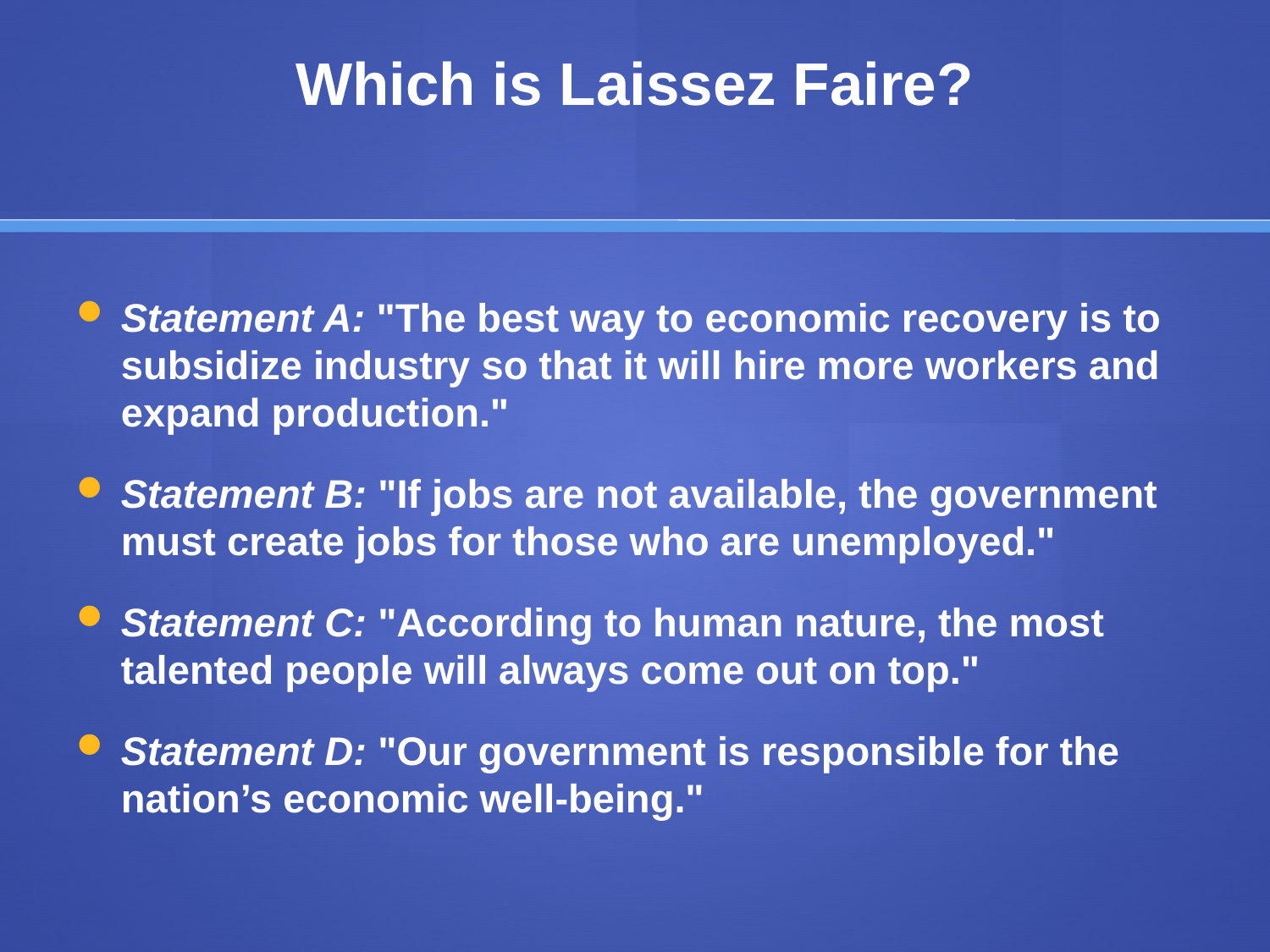

# Which is Laissez Faire?
Statement A: "The best way to economic recovery is to subsidize industry so that it will hire more workers and expand production."
Statement B: "If jobs are not available, the government must create jobs for those who are unemployed."
Statement C: "According to human nature, the most talented people will always come out on top."
Statement D: "Our government is responsible for the nation’s economic well-being."